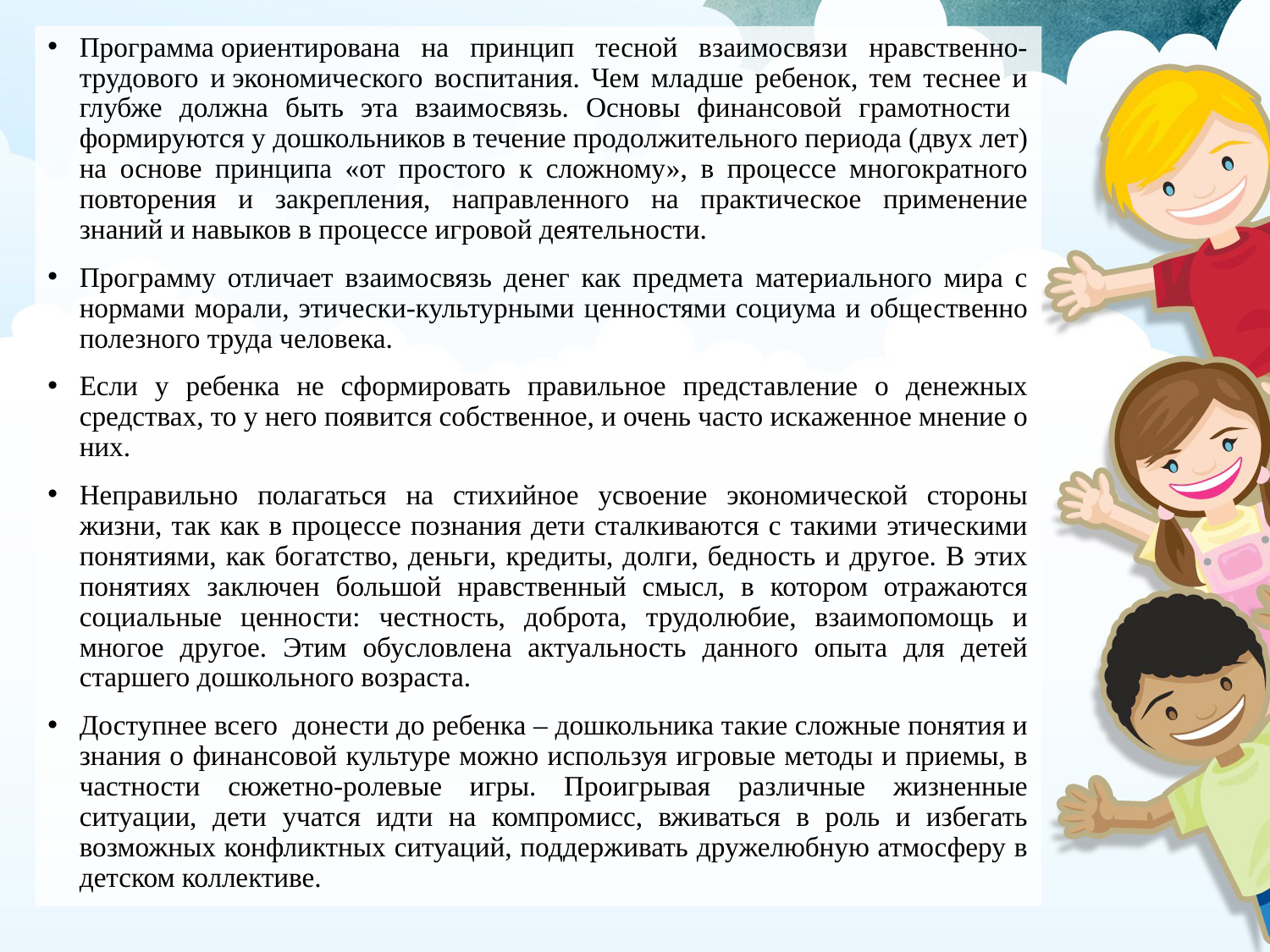

Программа ориентирована на принцип тесной взаимосвязи нравственно-трудового и экономического воспитания. Чем младше ребенок, тем теснее и глубже должна быть эта взаимосвязь. Основы финансовой грамотности  формируются у дошкольников в течение продолжительного периода (двух лет) на основе принципа «от простого к сложному», в процессе многократного повторения и закрепления, направленного на практическое применение знаний и навыков в процессе игровой деятельности.
Программу отличает взаимосвязь денег как предмета материального мира с нормами морали, этически-культурными ценностями социума и общественно полезного труда человека.
Если у ребенка не сформировать правильное представление о денежных средствах, то у него появится собственное, и очень часто искаженное мнение о них.
Неправильно полагаться на стихийное усвоение экономической стороны жизни, так как в процессе познания дети сталкиваются с такими этическими понятиями, как богатство, деньги, кредиты, долги, бедность и другое. В этих понятиях заключен большой нравственный смысл, в котором отражаются социальные ценности: честность, доброта, трудолюбие, взаимопомощь и многое другое. Этим обусловлена актуальность данного опыта для детей старшего дошкольного возраста.
Доступнее всего  донести до ребенка – дошкольника такие сложные понятия и знания о финансовой культуре можно используя игровые методы и приемы, в частности сюжетно-ролевые игры. Проигрывая различные жизненные ситуации, дети учатся идти на компромисс, вживаться в роль и избегать возможных конфликтных ситуаций, поддерживать дружелюбную атмосферу в детском коллективе.